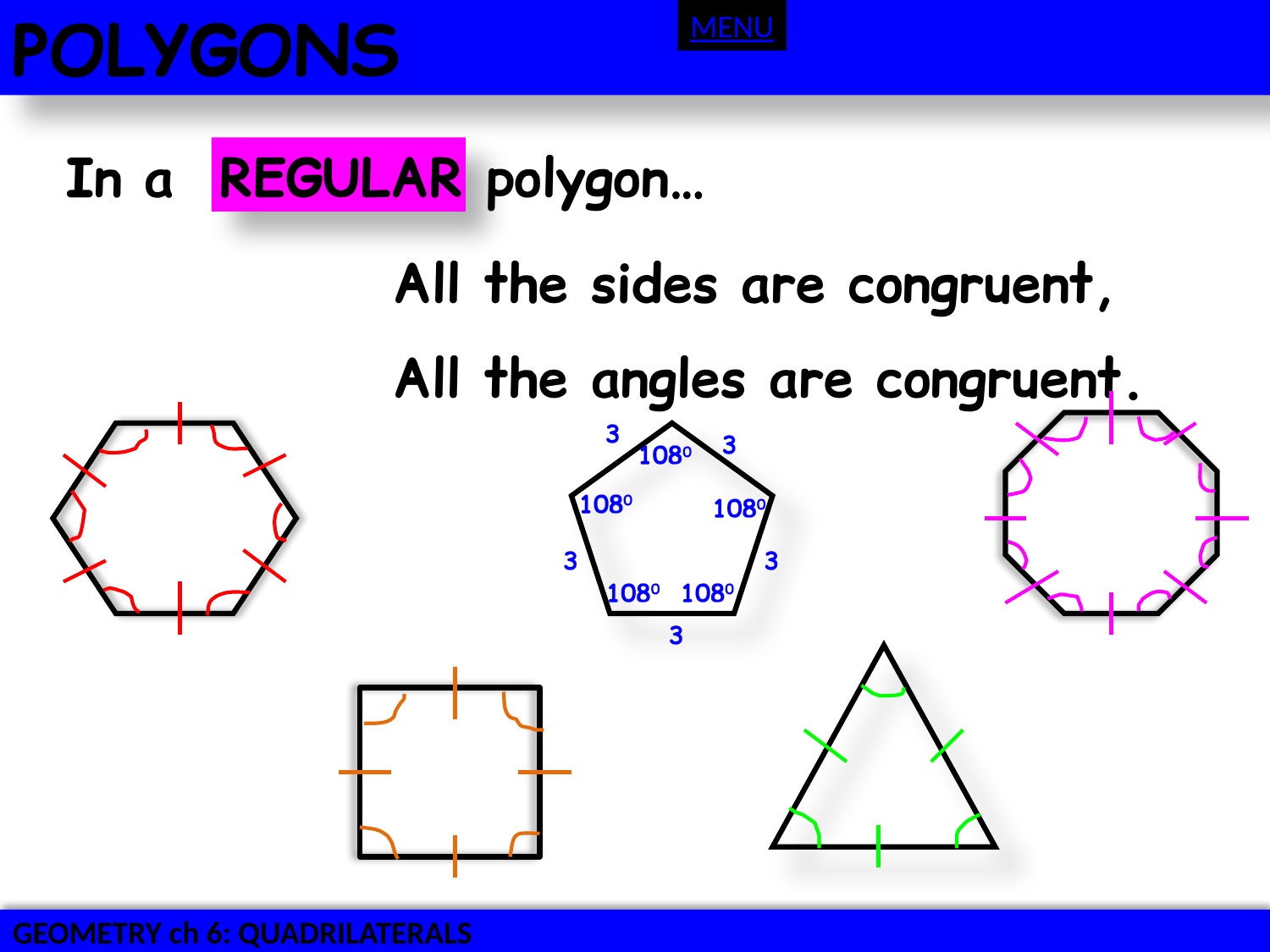

POLYGONS
MENU
In a  REGULAR polygon…

All the sides are congruent,
All the angles are congruent.
3

3

1080

1080
1080

3
3

1080
1080

3

GEOMETRY ch 6: QUADRILATERALS